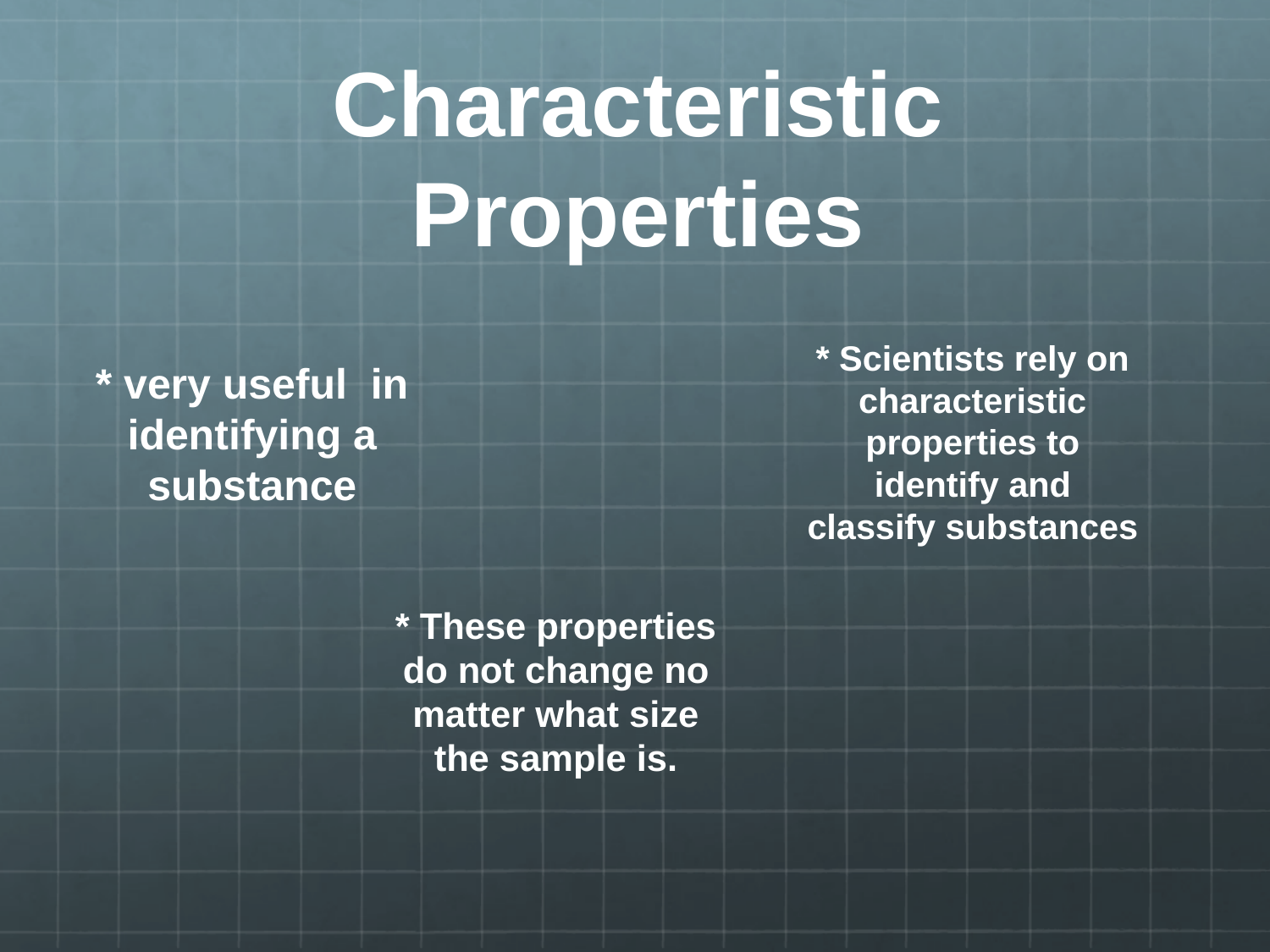

# Characteristic Properties
* Scientists rely on characteristic properties to identify and classify substances
* very useful  in identifying a substance
* These properties do not change no matter what size the sample is.